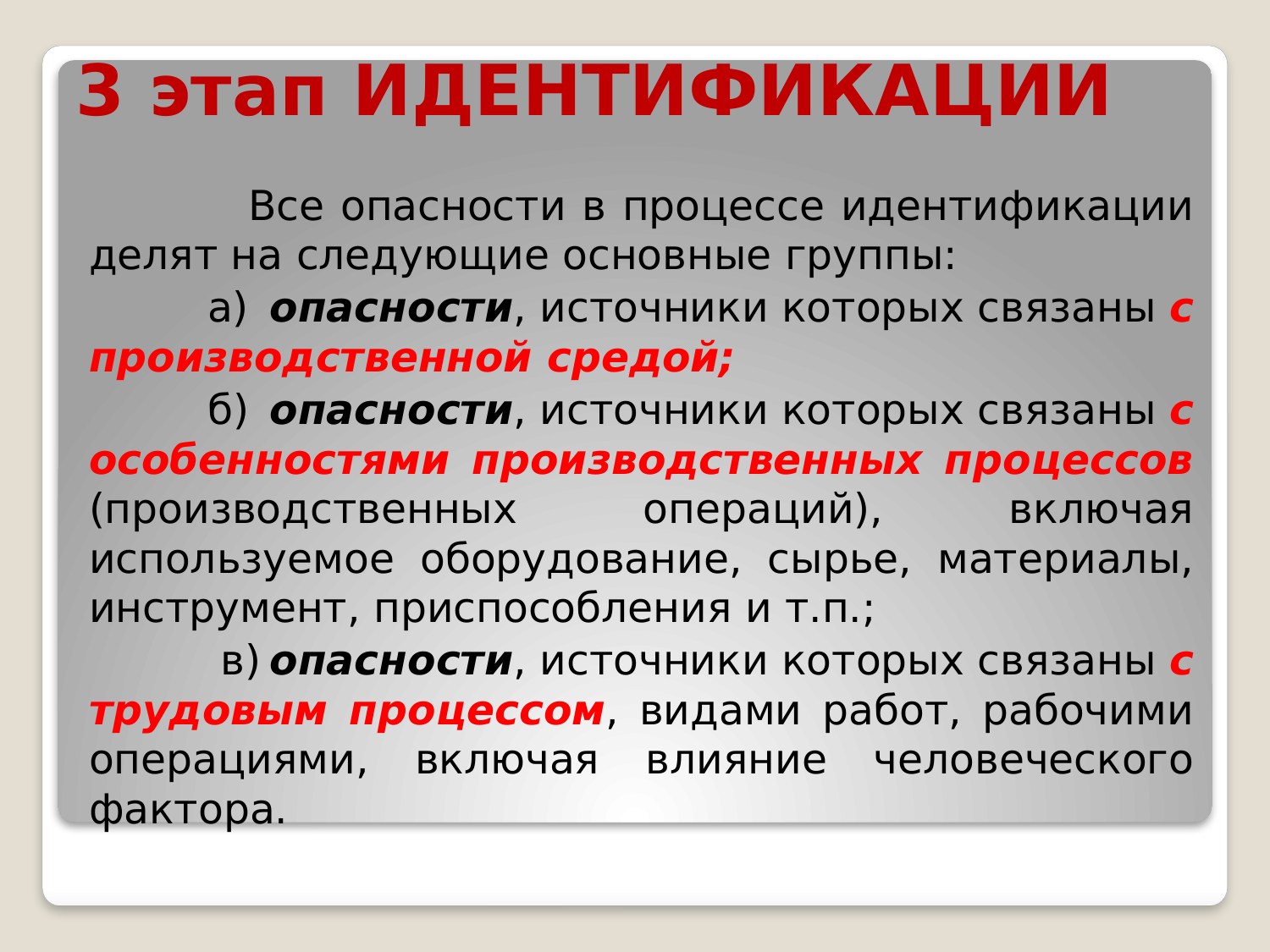

# 3 этап ИДЕНТИФИКАЦИИ
          Все опасности в процессе идентификации делят на следующие основные группы:
         а)	опасности, источники которых связаны с производственной средой;
         б)	опасности, источники которых связаны с особенностями производственных процессов (производственных операций), включая используемое оборудование, сырье, материалы, инструмент, приспособления и т.п.;
          в)	опасности, источники которых связаны с трудовым процессом, видами работ, рабочими операциями, включая влияние человеческого фактора.